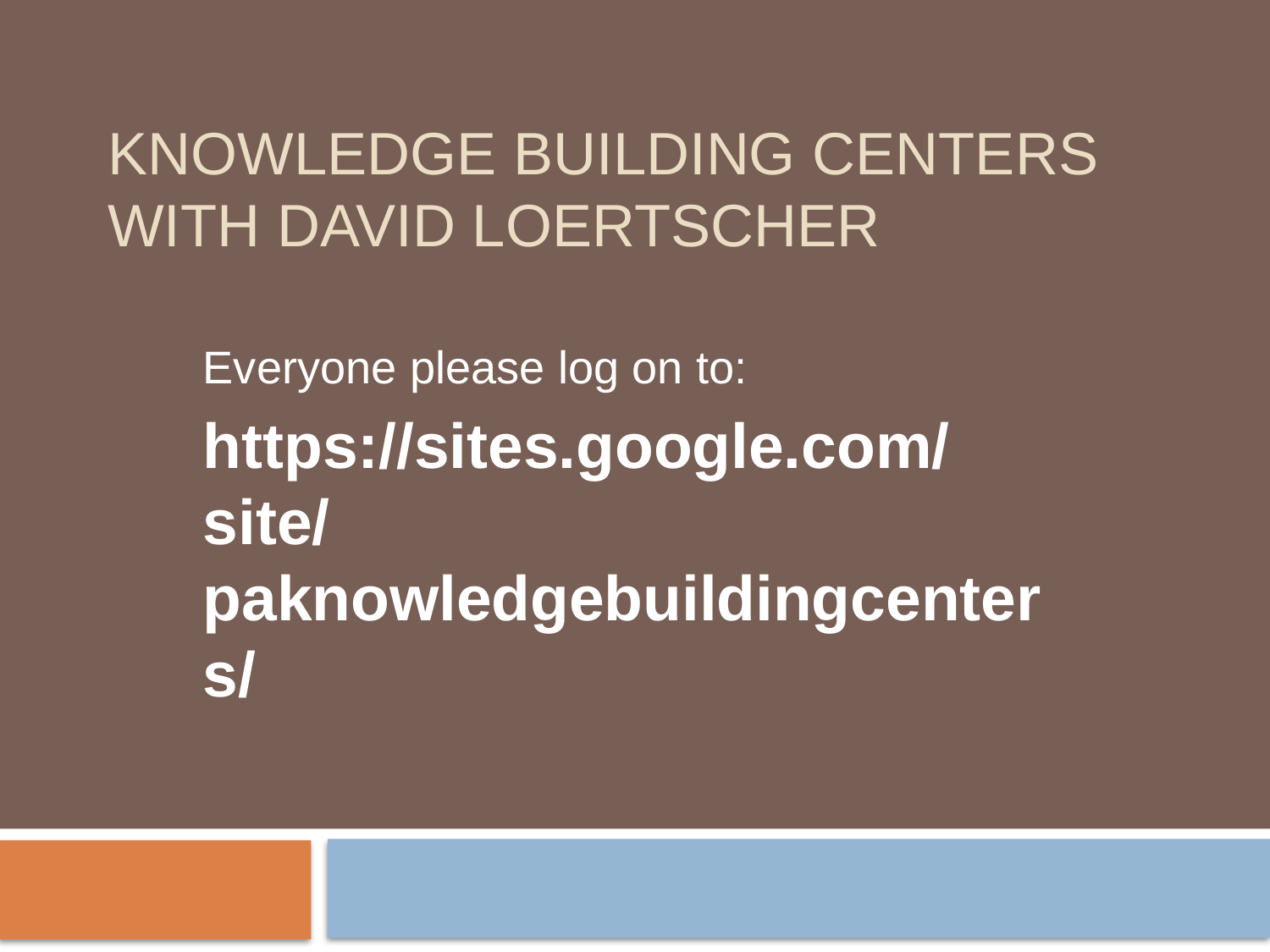

# Knowledge Building Centers with David Loertscher
Everyone please log on to:
https://sites.google.com/site/paknowledgebuildingcenters/